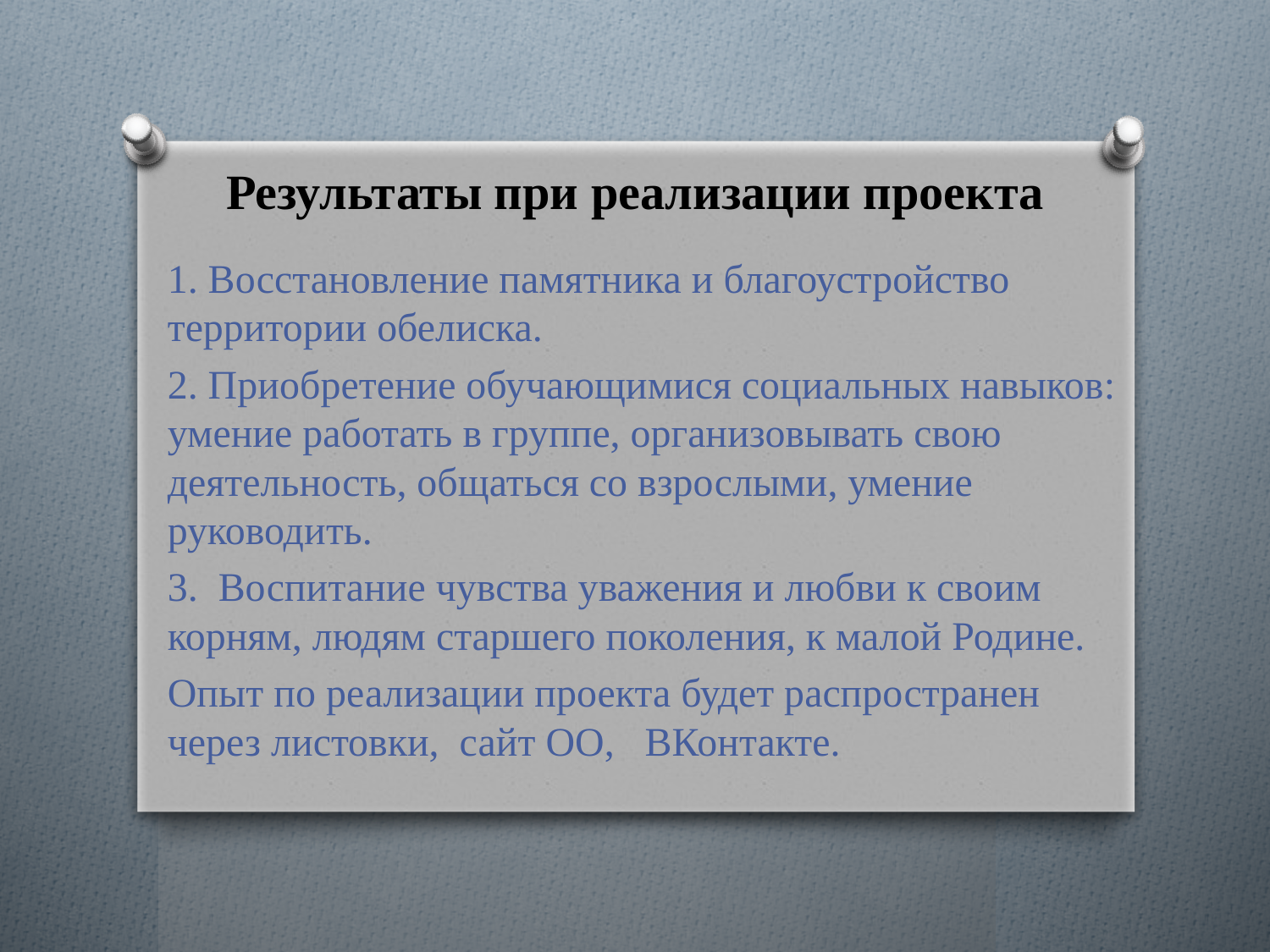

# Результаты при реализации проекта
1. Восстановление памятника и благоустройство территории обелиска.
2. Приобретение обучающимися социальных навыков: умение работать в группе, организовывать свою деятельность, общаться со взрослыми, умение руководить.
3.  Воспитание чувства уважения и любви к своим корням, людям старшего поколения, к малой Родине.
Опыт по реализации проекта будет распространен через листовки,  сайт ОО,   ВКонтакте.